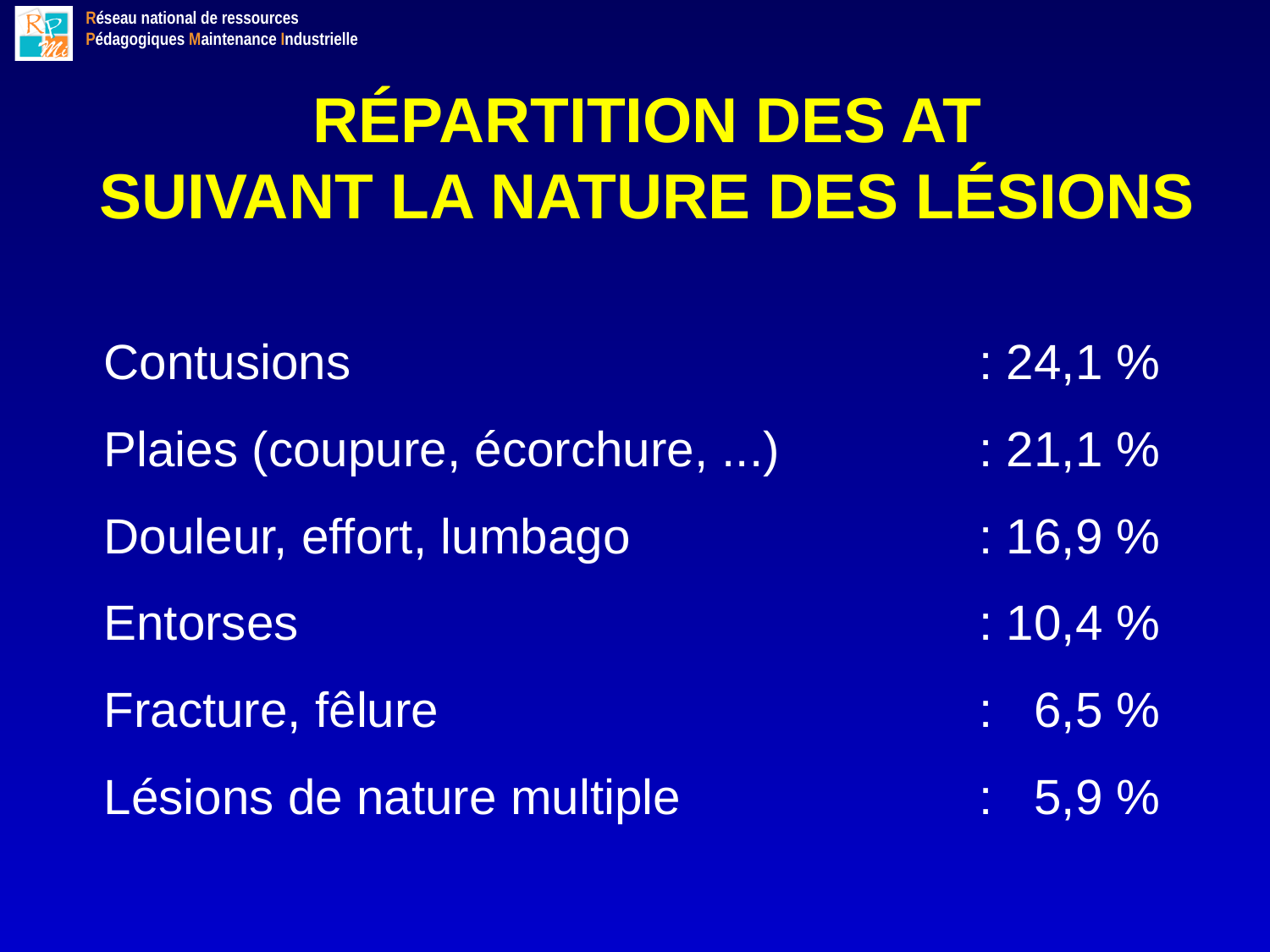

RÉPARTITION DES AT
SUIVANT LA NATURE DES LÉSIONS
 Contusions 					: 24,1 %
 Plaies (coupure, écorchure, ...) 		: 21,1 %
 Douleur, effort, lumbago			: 16,9 %
 Entorses						: 10,4 %
 Fracture, fêlure			   		:   6,5 %
 Lésions de nature multiple			:   5,9 %